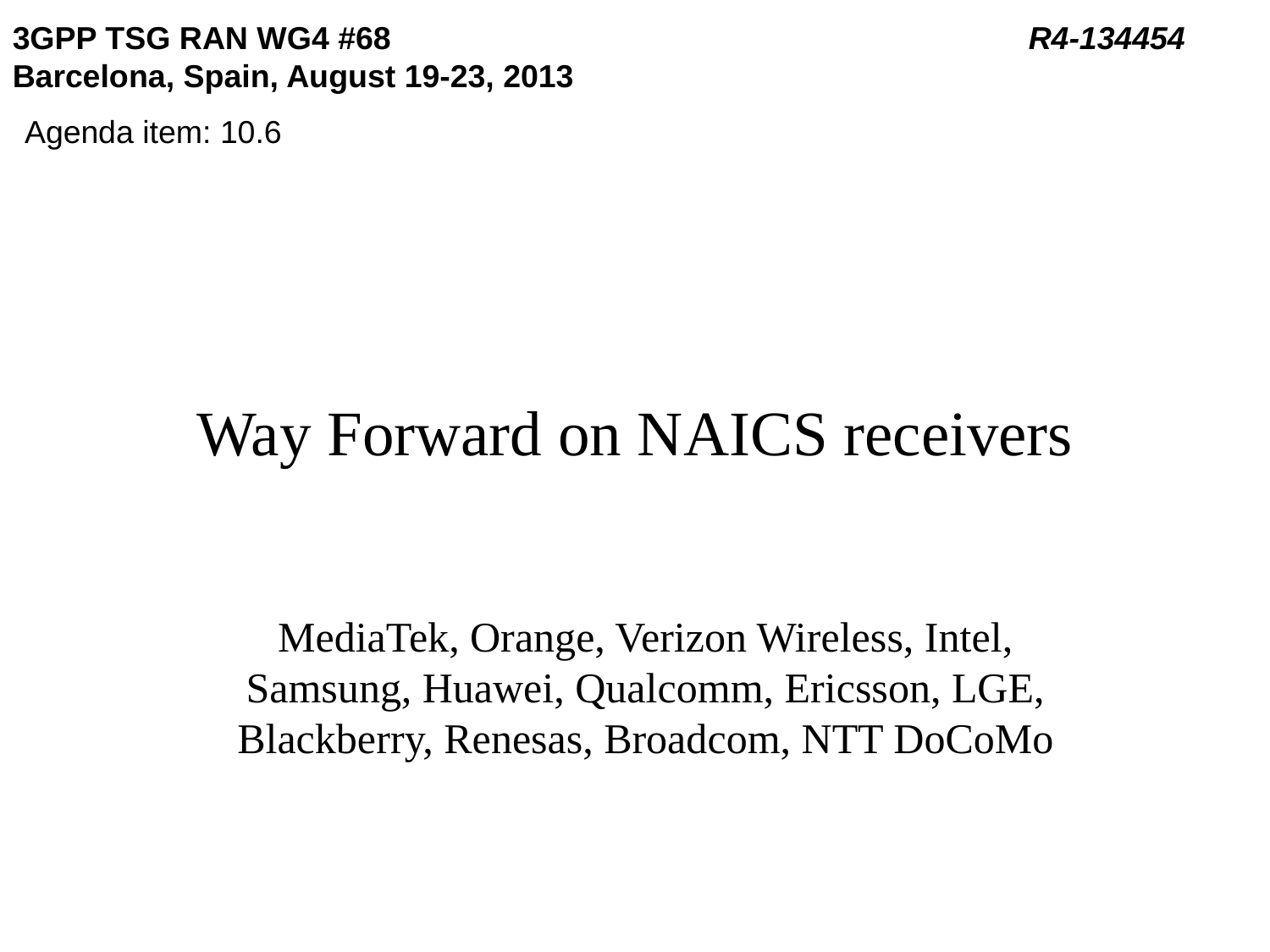

3GPP TSG RAN WG4 #68     	                     			R4-134454
Barcelona, Spain, August 19-23, 2013
Agenda item: 10.6
# Way Forward on NAICS receivers
MediaTek, Orange, Verizon Wireless, Intel, Samsung, Huawei, Qualcomm, Ericsson, LGE, Blackberry, Renesas, Broadcom, NTT DoCoMo